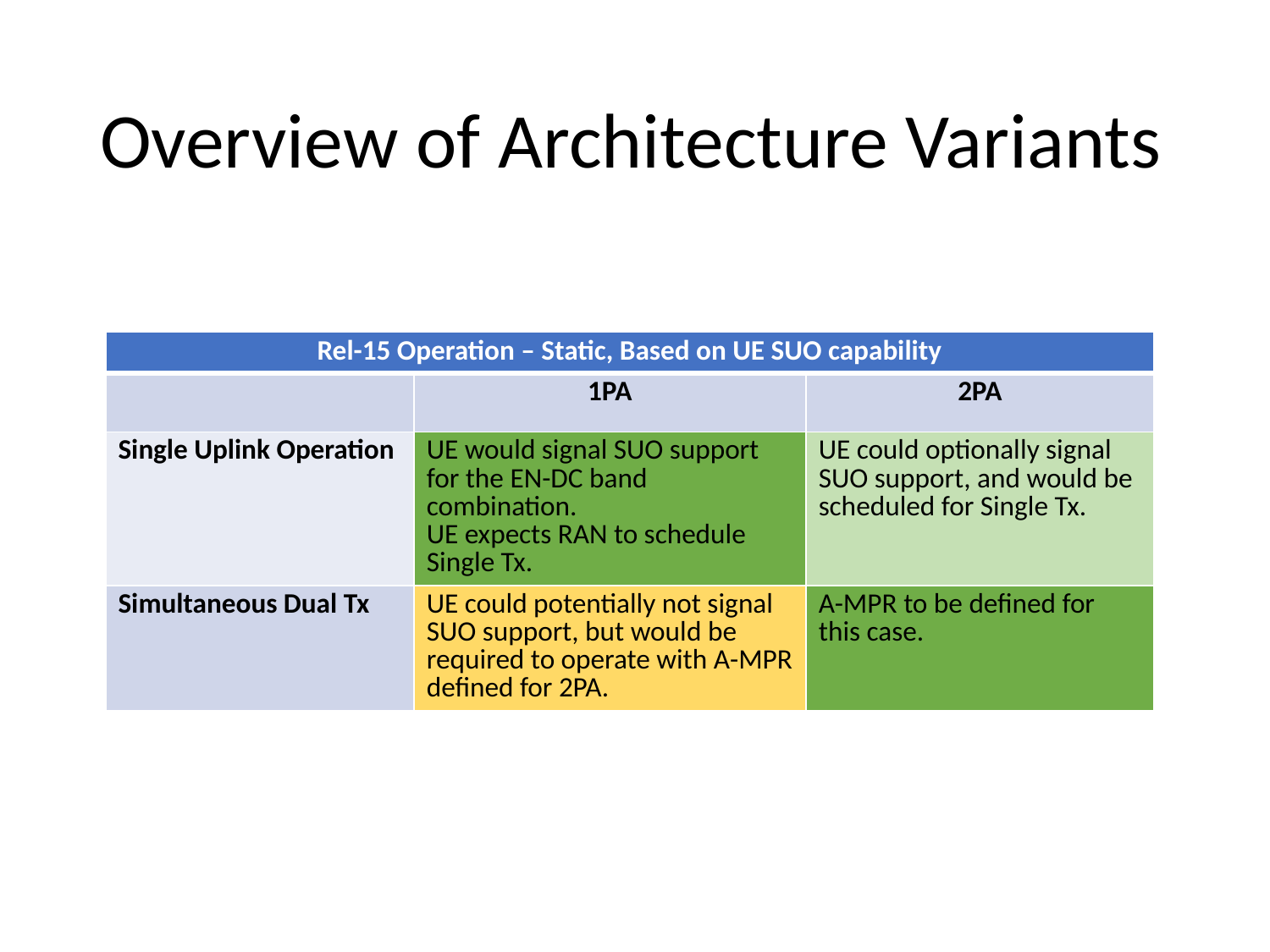

# Overview of Architecture Variants
| Rel-15 Operation – Static, Based on UE SUO capability |  |  |
| --- | --- | --- |
|  | 1PA | 2PA |
| Single Uplink Operation | UE would signal SUO support for the EN-DC band combination. UE expects RAN to schedule Single Tx. | UE could optionally signal SUO support, and would be scheduled for Single Tx. |
| Simultaneous Dual Tx | UE could potentially not signal SUO support, but would be required to operate with A-MPR defined for 2PA. | A-MPR to be defined for this case. |